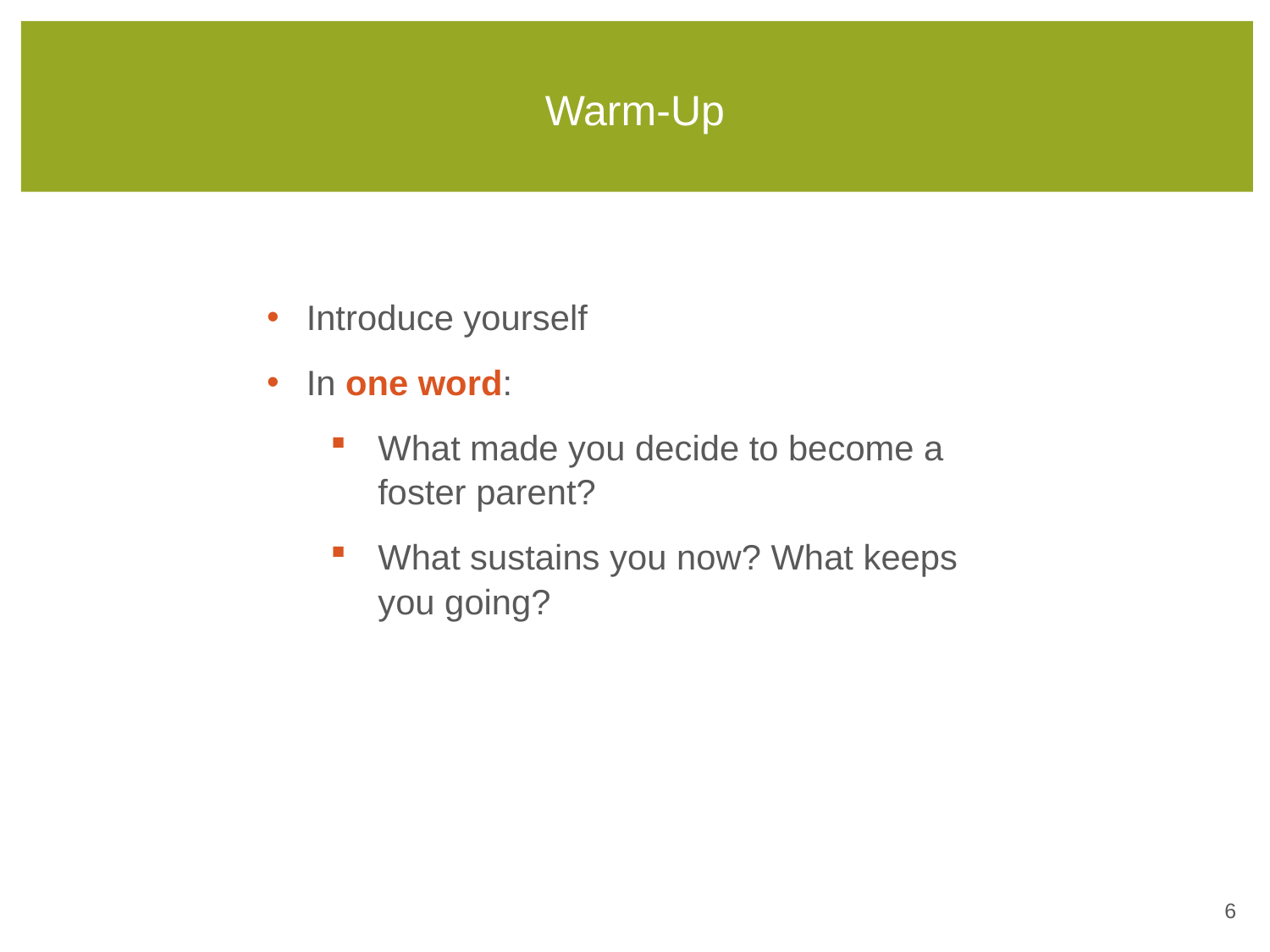

# Warm-Up
Introduce yourself
In one word:
What made you decide to become a foster parent?
What sustains you now? What keeps you going?

6